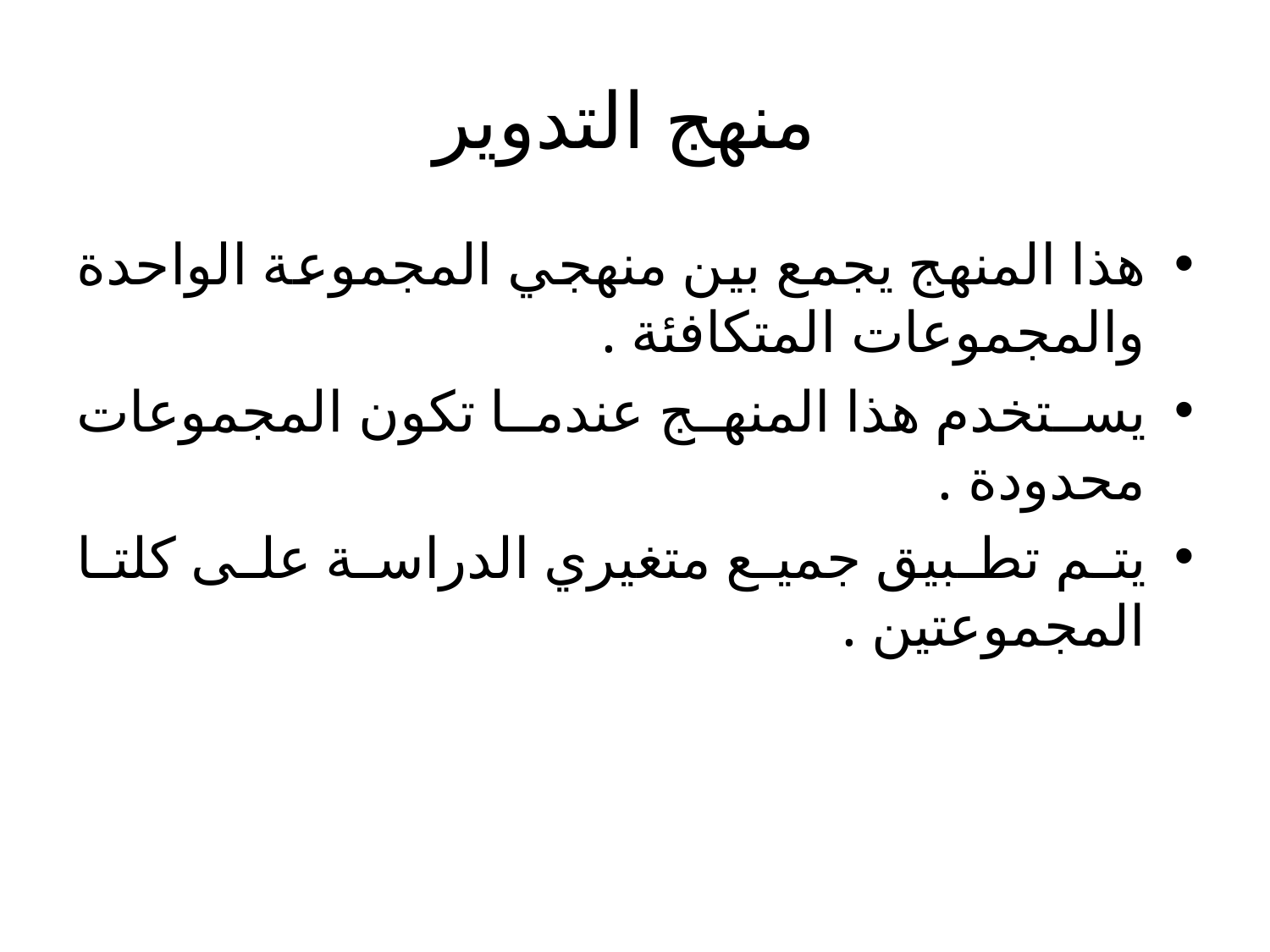

# منهج التدوير
هذا المنهج يجمع بين منهجي المجموعة الواحدة والمجموعات المتكافئة .
يستخدم هذا المنهج عندما تكون المجموعات محدودة .
يتم تطبيق جميع متغيري الدراسة على كلتا المجموعتين .